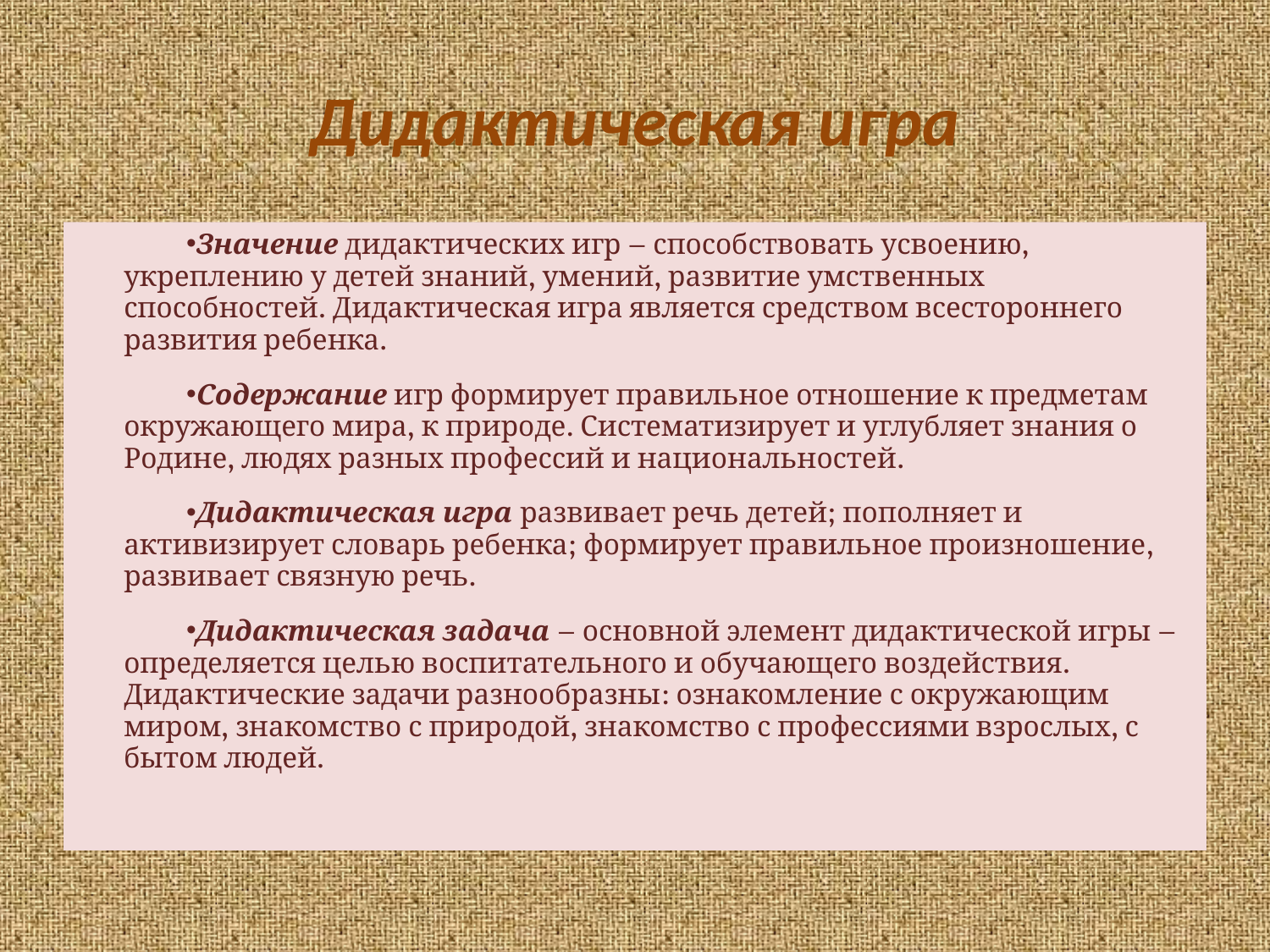

# Дидактическая игра
Значение дидактических игр – способствовать усвоению, укреплению у детей знаний, умений, развитие умственных способностей. Дидактическая игра является средством всестороннего развития ребенка.
Содержание игр формирует правильное отношение к предметам окружающего мира, к природе. Систематизирует и углубляет знания о Родине, людях разных профессий и национальностей.
Дидактическая игра развивает речь детей; пополняет и активизирует словарь ребенка; формирует правильное произношение, развивает связную речь.
Дидактическая задача – основной элемент дидактической игры – определяется целью воспитательного и обучающего воздействия. Дидактические задачи разнообразны: ознакомление с окружающим миром, знакомство с природой, знакомство с профессиями взрослых, с бытом людей.